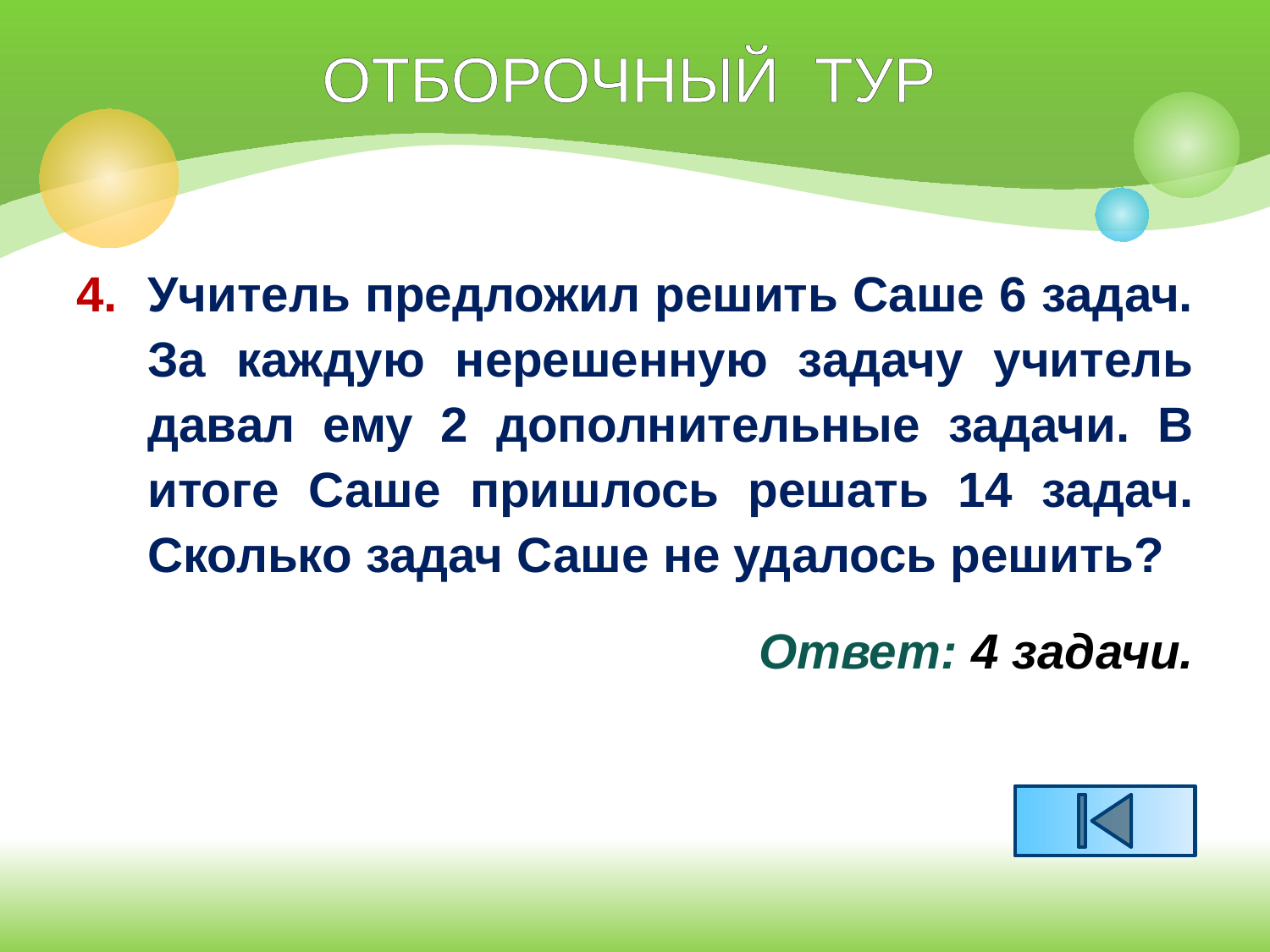

ОТБОРОЧНЫЙ  ТУР
4.	Учитель предложил решить Саше 6 задач. За каждую нерешенную задачу учитель давал ему 2 дополнительные задачи. В итоге Саше пришлось решать 14 задач. Сколько задач Саше не удалось решить?
Ответ: 4 задачи.